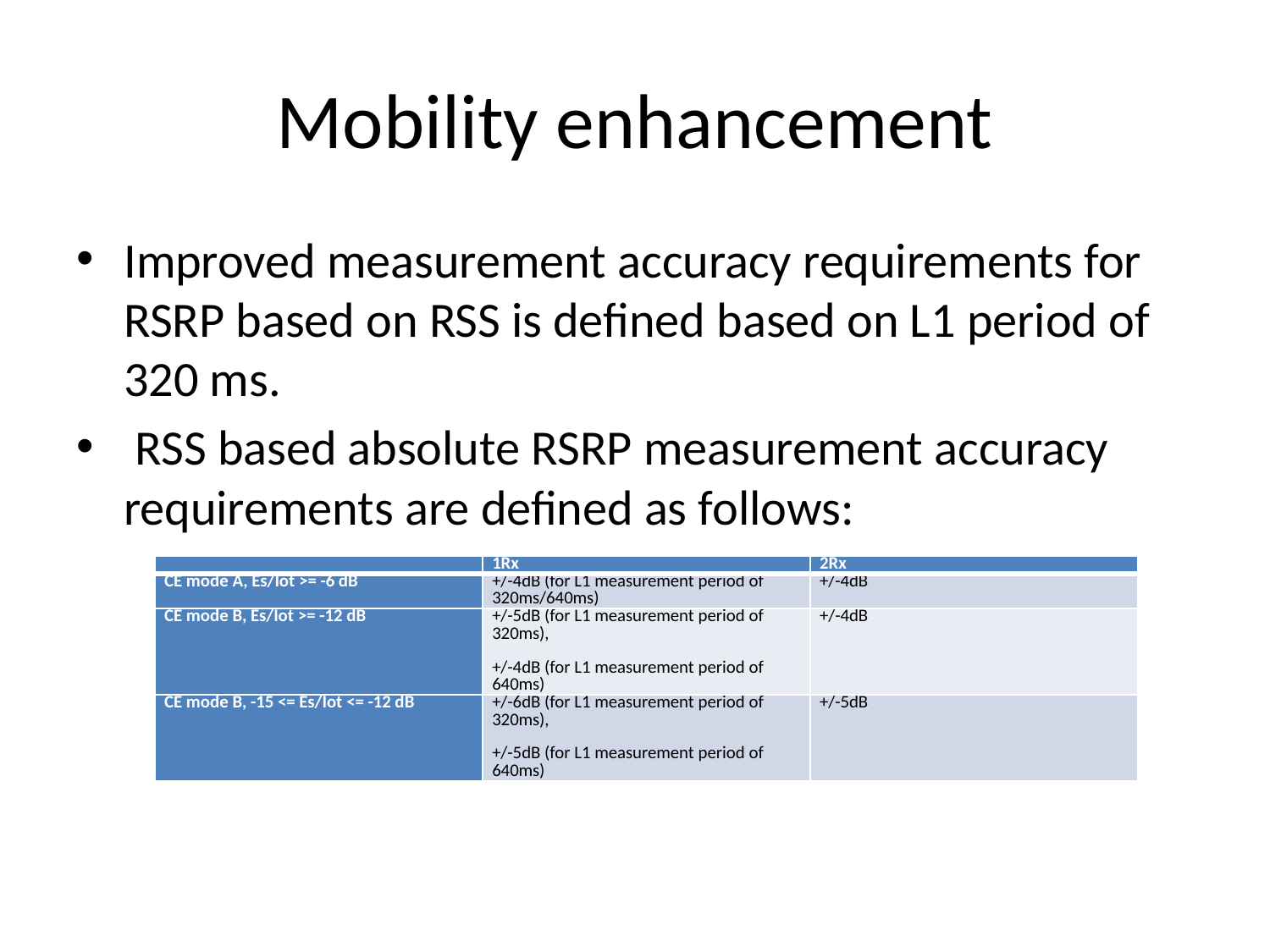

# Mobility enhancement
Improved measurement accuracy requirements for RSRP based on RSS is defined based on L1 period of 320 ms.
 RSS based absolute RSRP measurement accuracy requirements are defined as follows:

|  | 1Rx | 2Rx |
| --- | --- | --- |
| CE mode A, Es/Iot >= -6 dB | +/-4dB (for L1 measurement period of 320ms/640ms) | +/-4dB |
| CE mode B, Es/Iot >= -12 dB | +/-5dB (for L1 measurement period of 320ms), +/-4dB (for L1 measurement period of 640ms) | +/-4dB |
| CE mode B, -15 <= Es/Iot <= -12 dB | +/-6dB (for L1 measurement period of 320ms), +/-5dB (for L1 measurement period of 640ms) | +/-5dB |